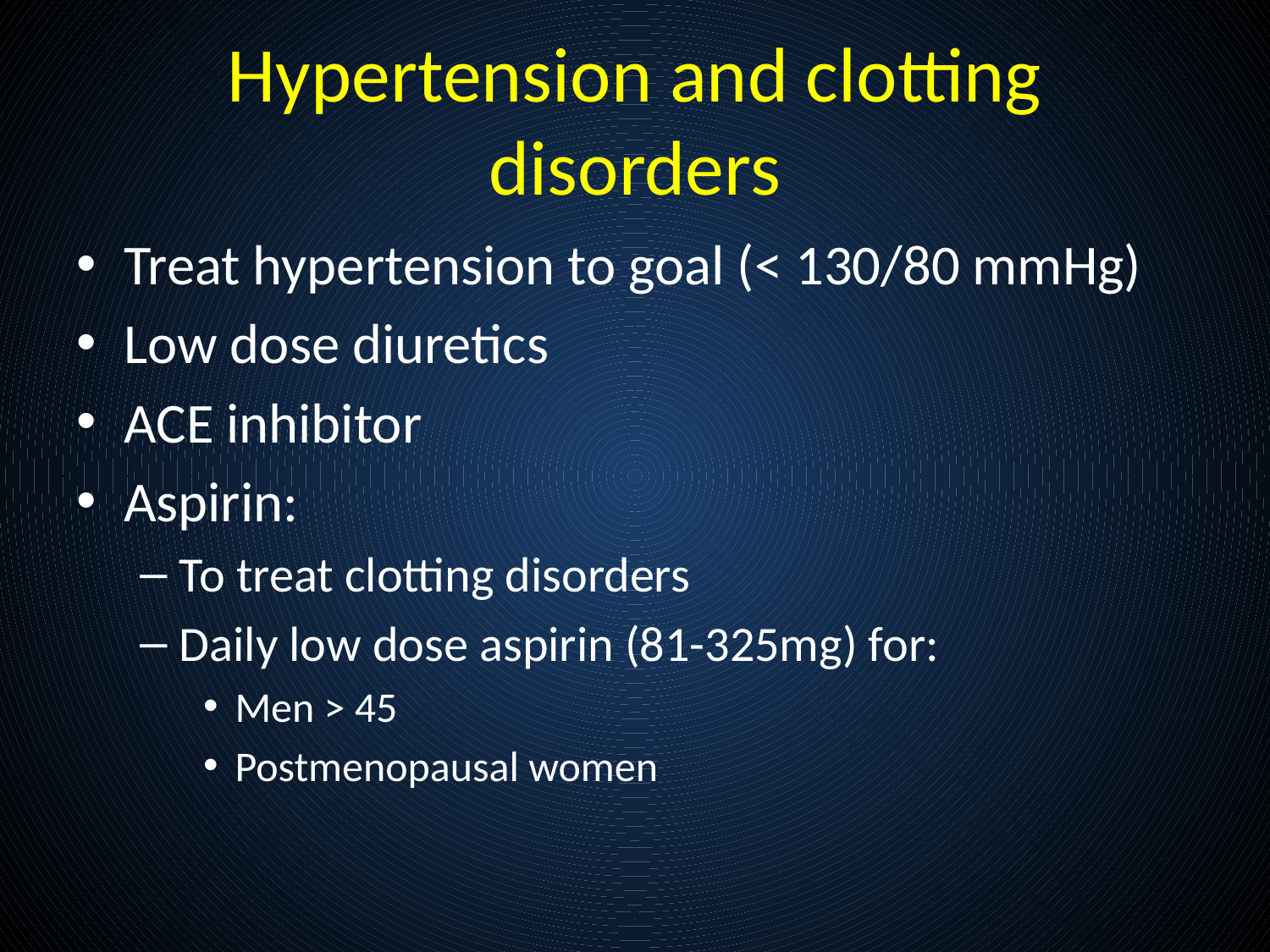

# Hypertension and clotting disorders
Treat hypertension to goal (< 130/80 mmHg)
Low dose diuretics
ACE inhibitor
Aspirin:
To treat clotting disorders
Daily low dose aspirin (81-325mg) for:
Men > 45
Postmenopausal women